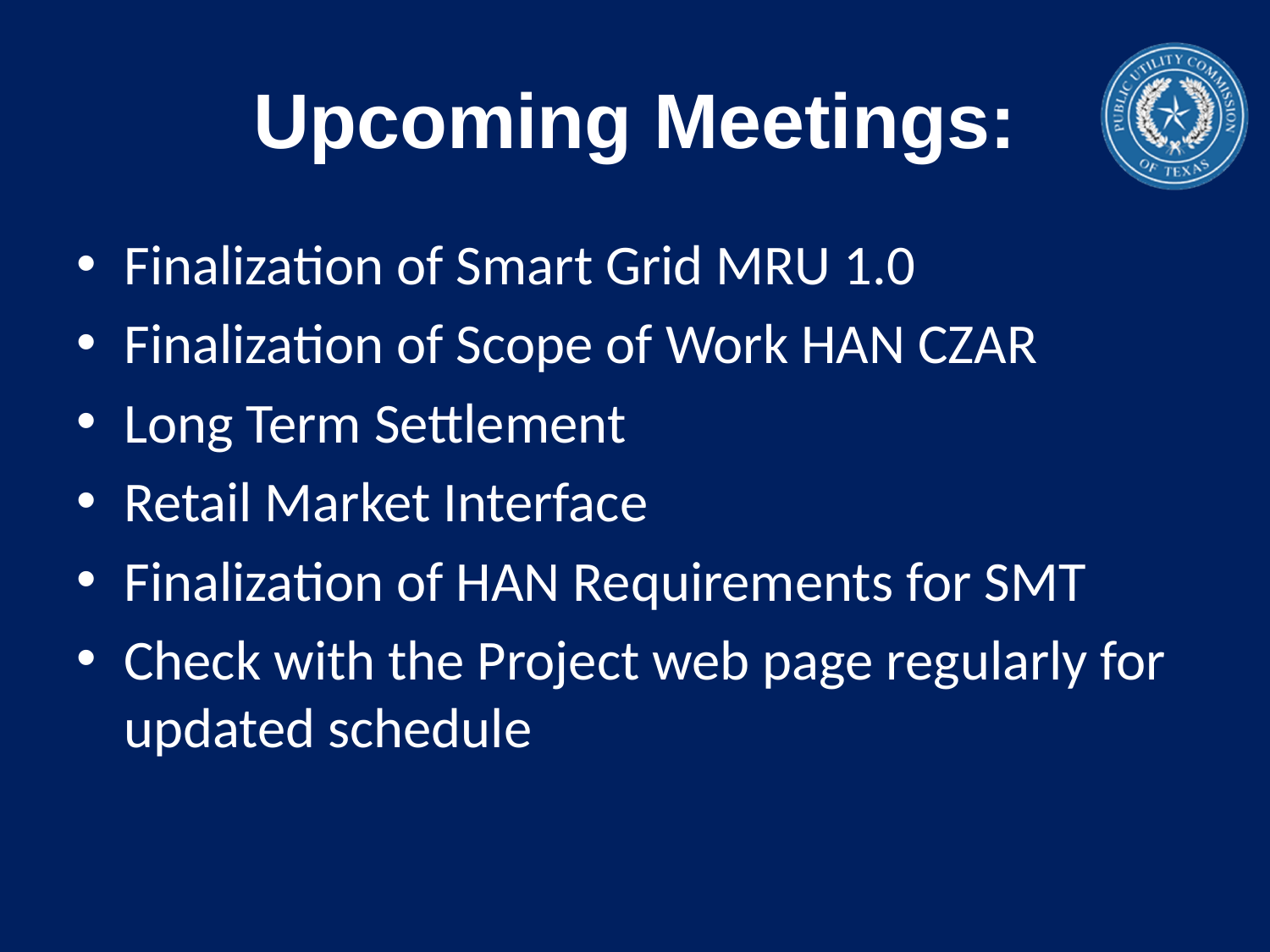

# Upcoming Meetings:
Finalization of Smart Grid MRU 1.0
Finalization of Scope of Work HAN CZAR
Long Term Settlement
Retail Market Interface
Finalization of HAN Requirements for SMT
Check with the Project web page regularly for updated schedule